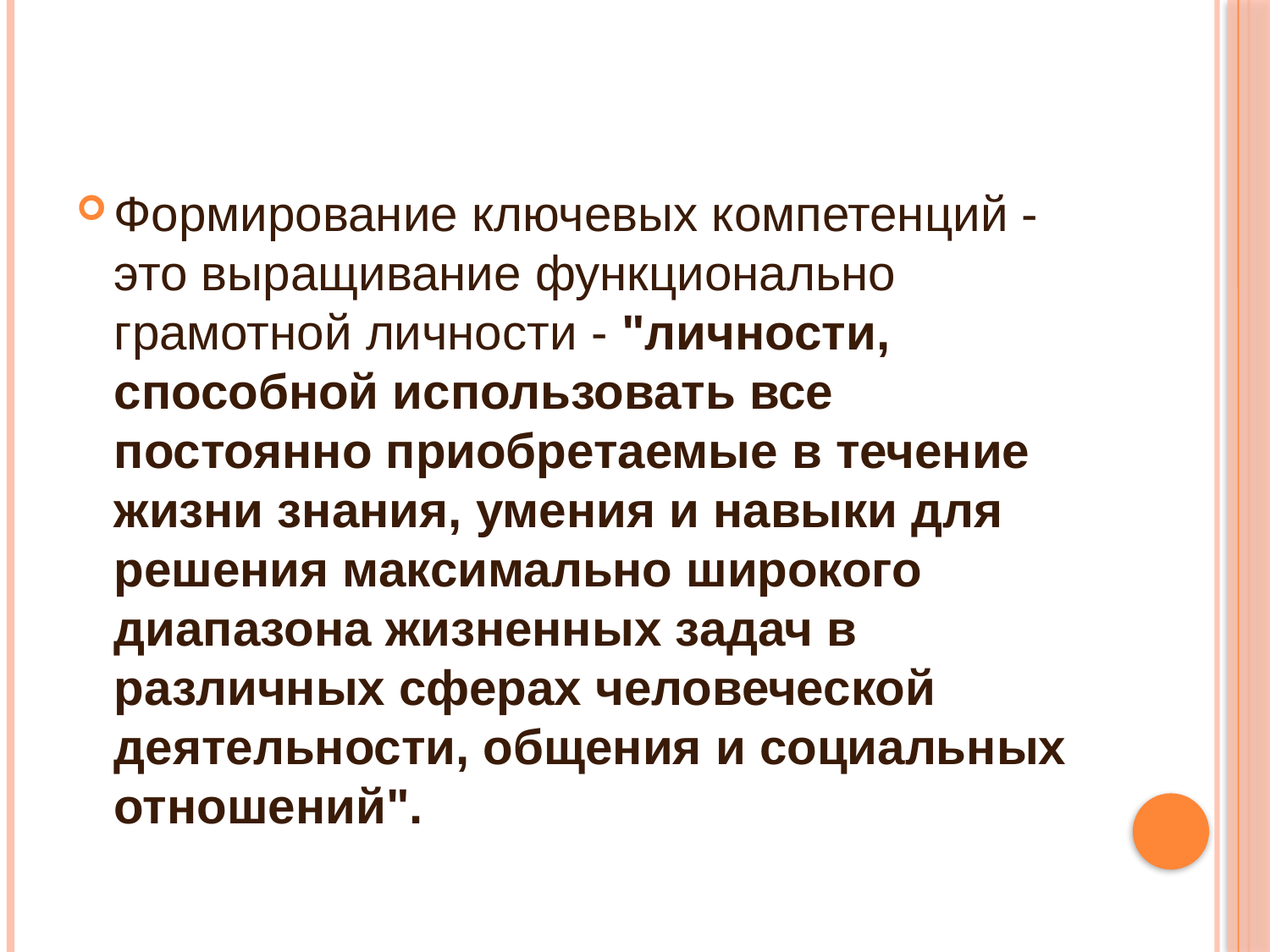

Формирование ключевых компетенций - это выращивание функционально грамотной личности - "личности, способной использовать все постоянно приобретаемые в течение жизни знания, умения и навыки для решения максимально широкого диапазона жизненных задач в различных сферах человеческой деятельности, общения и социальных отношений".